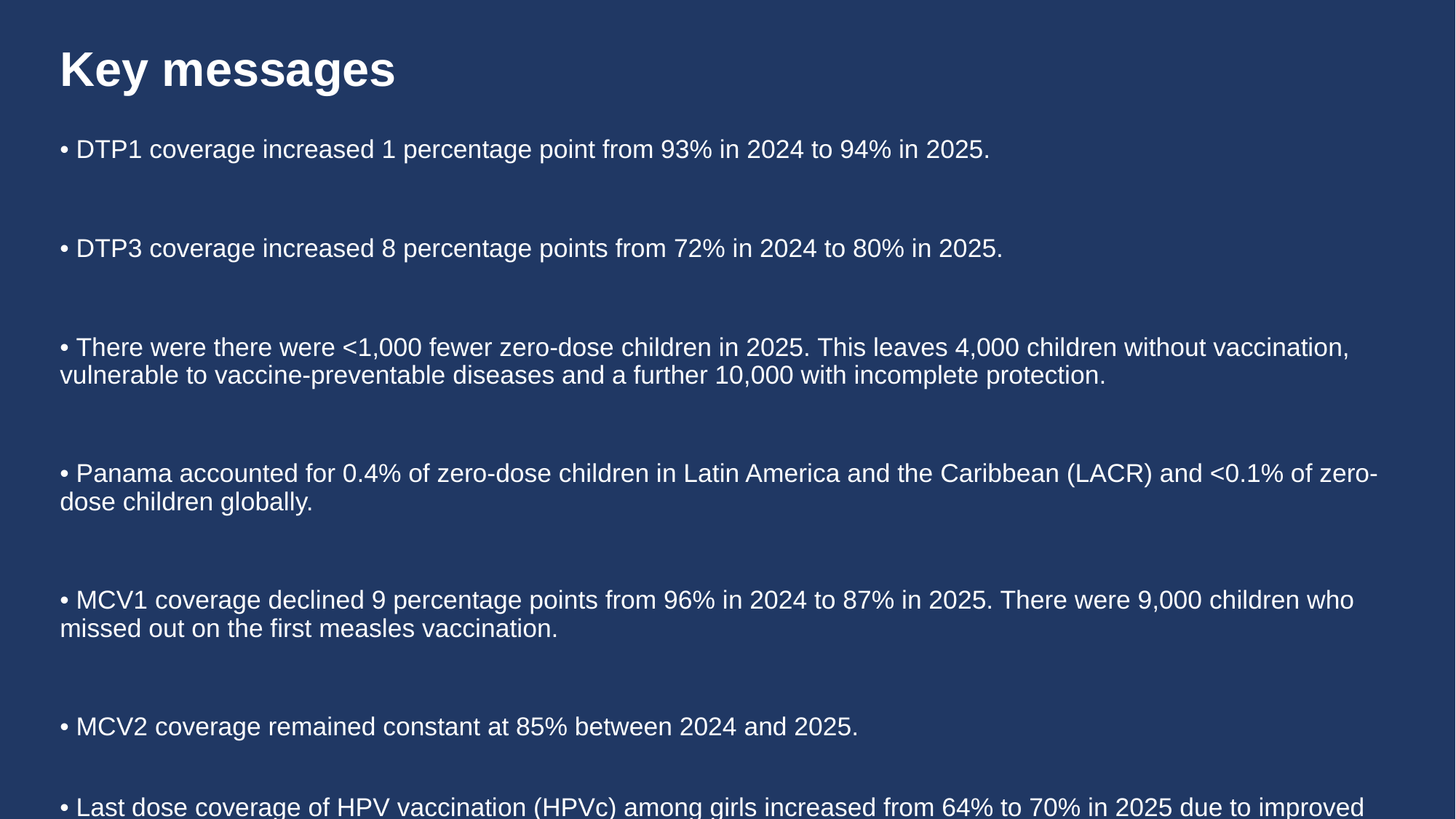

# Key messages
• DTP1 coverage increased 1 percentage point from 93% in 2024 to 94% in 2025.

• DTP3 coverage increased 8 percentage points from 72% in 2024 to 80% in 2025.

• There were there were <1,000 fewer zero-dose children in 2025. This leaves 4,000 children without vaccination, vulnerable to vaccine-preventable diseases and a further 10,000 with incomplete protection.

• Panama accounted for 0.4% of zero-dose children in Latin America and the Caribbean (LACR) and <0.1% of zero-dose children globally.

• MCV1 coverage declined 9 percentage points from 96% in 2024 to 87% in 2025. There were 9,000 children who missed out on the first measles vaccination.

• MCV2 coverage remained constant at 85% between 2024 and 2025.

• Last dose coverage of HPV vaccination (HPVc) among girls increased from 64% to 70% in 2025 due to improved programme performance.